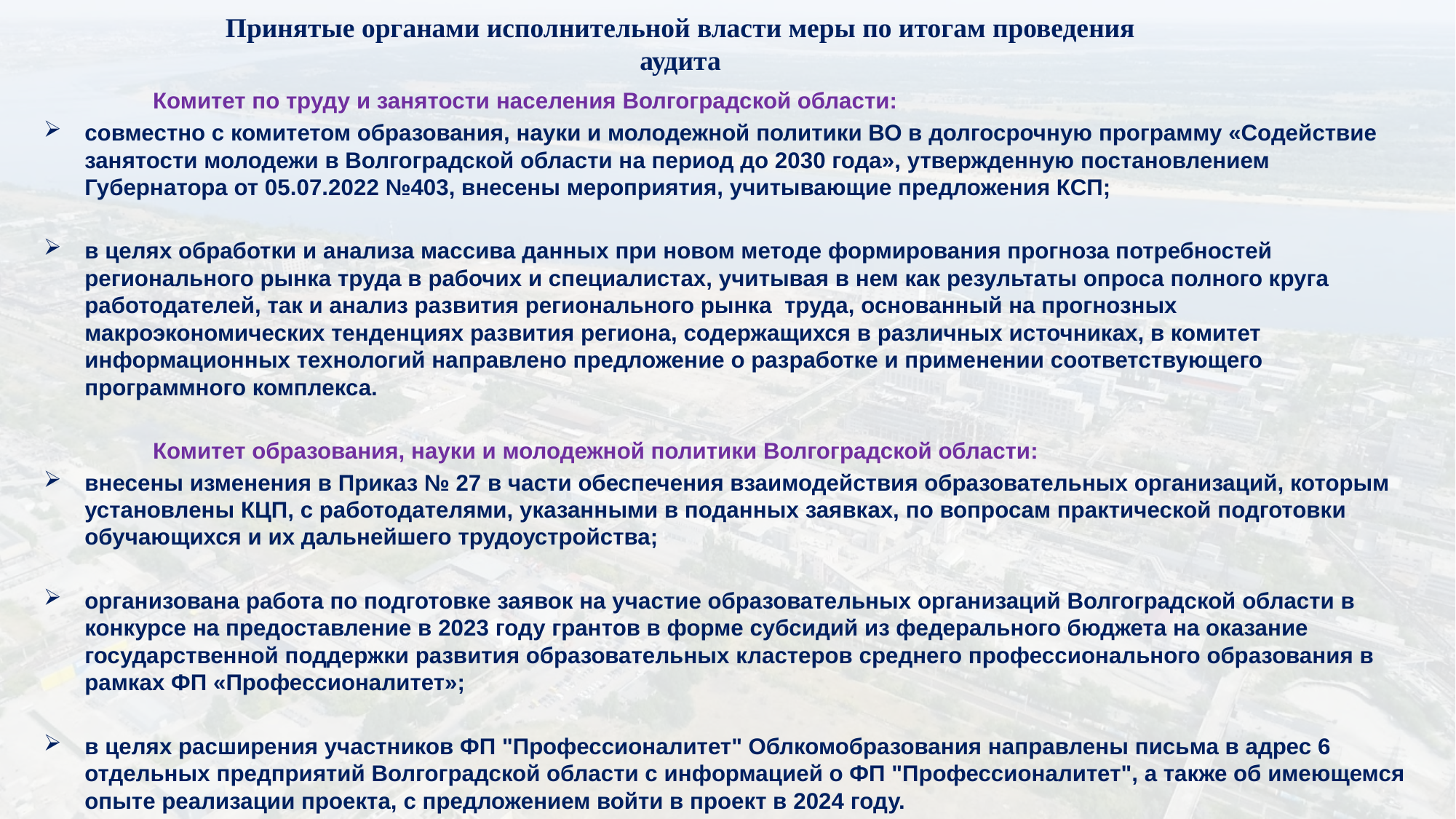

# Принятые органами исполнительной власти меры по итогам проведения аудита
	Комитет по труду и занятости населения Волгоградской области:
совместно с комитетом образования, науки и молодежной политики ВО в долгосрочную программу «Содействие занятости молодежи в Волгоградской области на период до 2030 года», утвержденную постановлением Губернатора от 05.07.2022 №403, внесены мероприятия, учитывающие предложения КСП;

в целях обработки и анализа массива данных при новом методе формирования прогноза потребностей регионального рынка труда в рабочих и специалистах, учитывая в нем как результаты опроса полного круга работодателей, так и анализ развития регионального рынка  труда, основанный на прогнозных макроэкономических тенденциях развития региона, содержащихся в различных источниках, в комитет информационных технологий направлено предложение о разработке и применении соответствующего программного комплекса.

	Комитет образования, науки и молодежной политики Волгоградской области:
внесены изменения в Приказ № 27 в части обеспечения взаимодействия образовательных организаций, которым установлены КЦП, с работодателями, указанными в поданных заявках, по вопросам практической подготовки обучающихся и их дальнейшего трудоустройства;

организована работа по подготовке заявок на участие образовательных организаций Волгоградской области в конкурсе на предоставление в 2023 году грантов в форме субсидий из федерального бюджета на оказание государственной поддержки развития образовательных кластеров среднего профессионального образования в рамках ФП «Профессионалитет»;

в целях расширения участников ФП "Профессионалитет" Облкомобразования направлены письма в адрес 6 отдельных предприятий Волгоградской области с информацией о ФП "Профессионалитет", а также об имеющемся опыте реализации проекта, с предложением войти в проект в 2024 году.